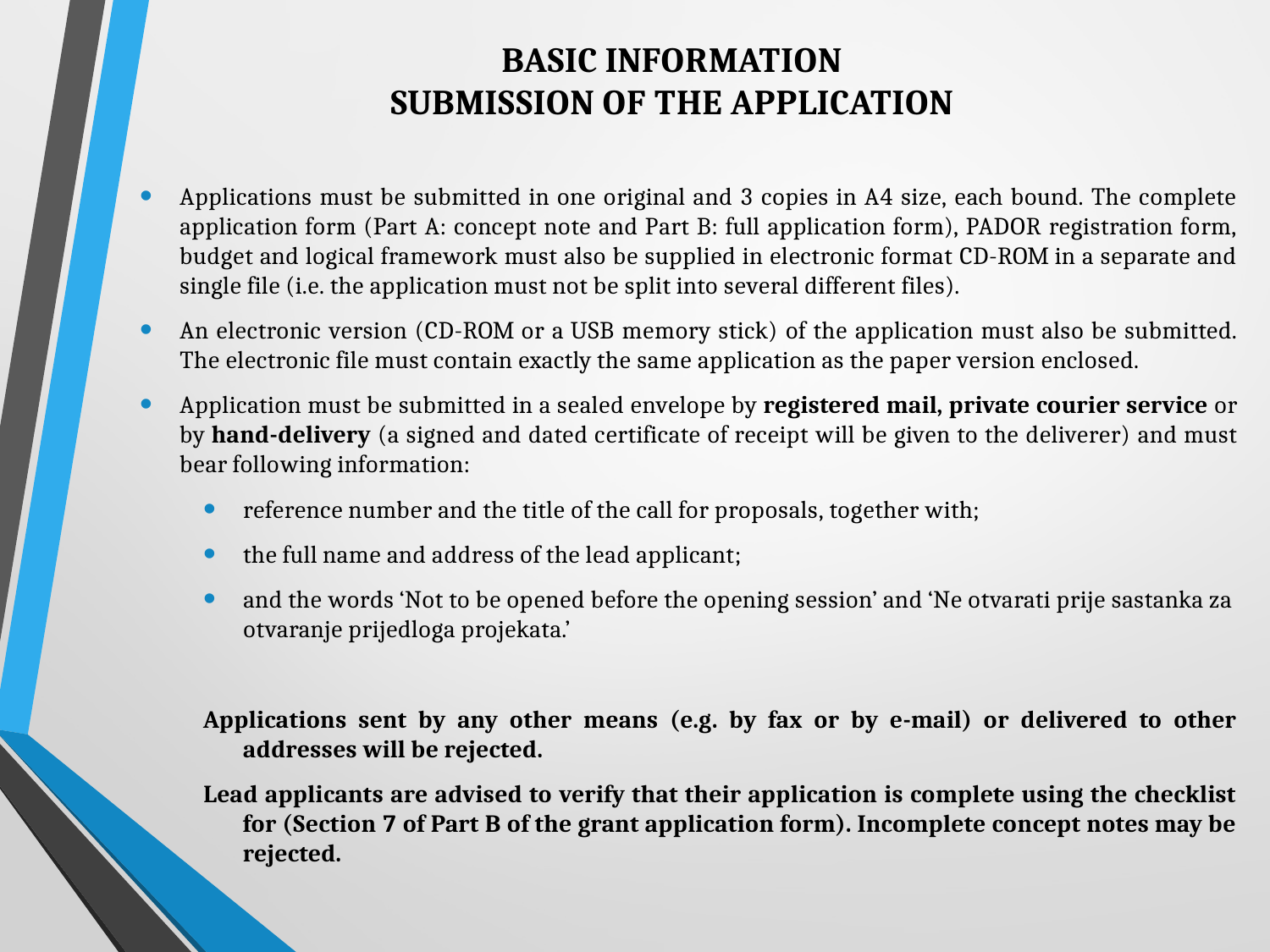

# BASIC INFORMATION SUBMISSION OF THE APPLICATION
Applications must be submitted in one original and 3 copies in A4 size, each bound. The complete application form (Part A: concept note and Part B: full application form), PADOR registration form, budget and logical framework must also be supplied in electronic format CD-ROM in a separate and single file (i.e. the application must not be split into several different files).
An electronic version (CD-ROM or a USB memory stick) of the application must also be submitted. The electronic file must contain exactly the same application as the paper version enclosed.
Application must be submitted in a sealed envelope by registered mail, private courier service or by hand-delivery (a signed and dated certificate of receipt will be given to the deliverer) and must bear following information:
reference number and the title of the call for proposals, together with;
the full name and address of the lead applicant;
and the words ‘Not to be opened before the opening session’ and ‘Ne otvarati prije sastanka za otvaranje prijedloga projekata.’

Applications sent by any other means (e.g. by fax or by e-mail) or delivered to other addresses will be rejected.
Lead applicants are advised to verify that their application is complete using the checklist for (Section 7 of Part B of the grant application form). Incomplete concept notes may be rejected.